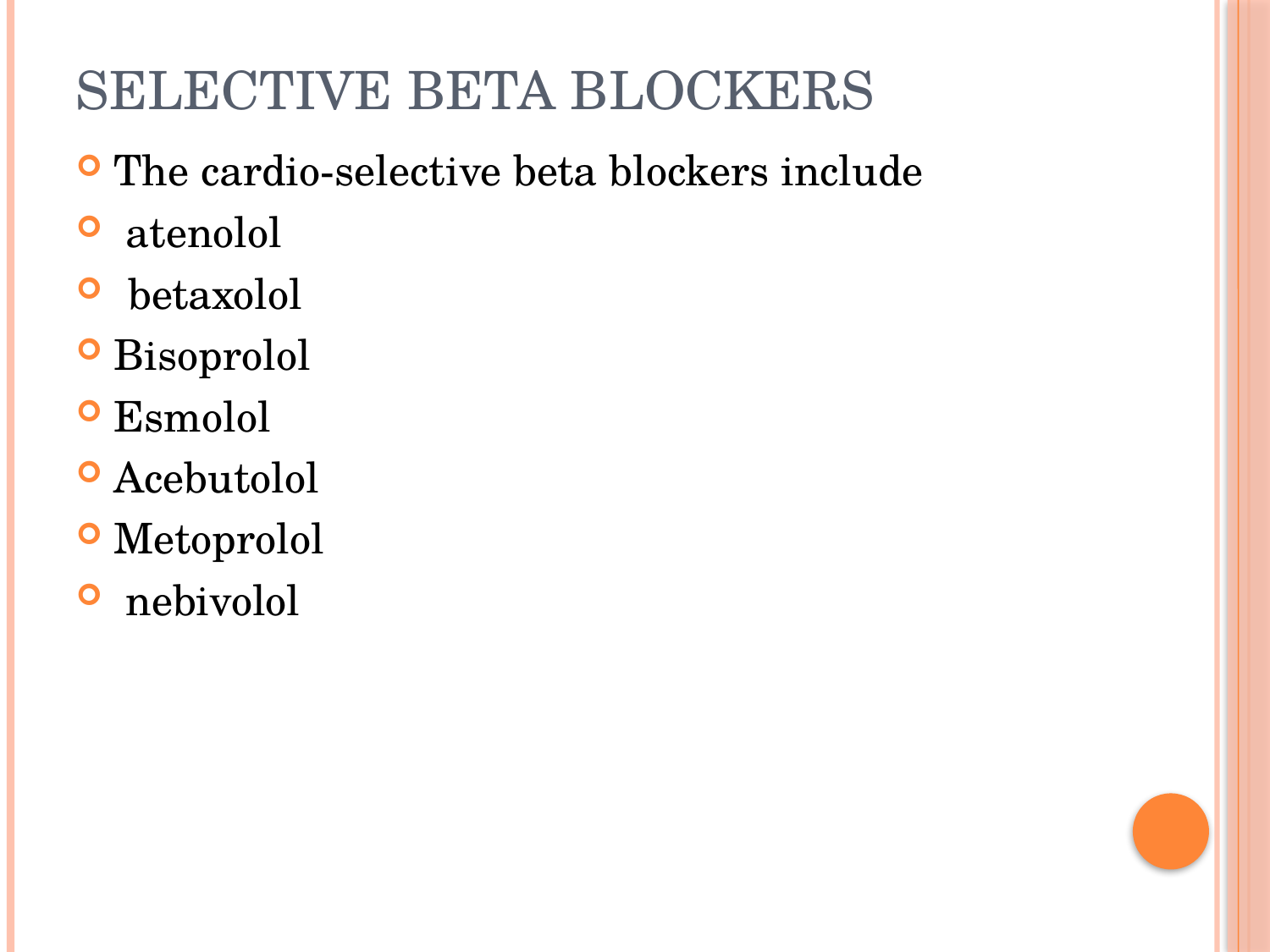

# Selective beta blockers
The cardio-selective beta blockers include
 atenolol
 betaxolol
Bisoprolol
Esmolol
Acebutolol
Metoprolol
 nebivolol